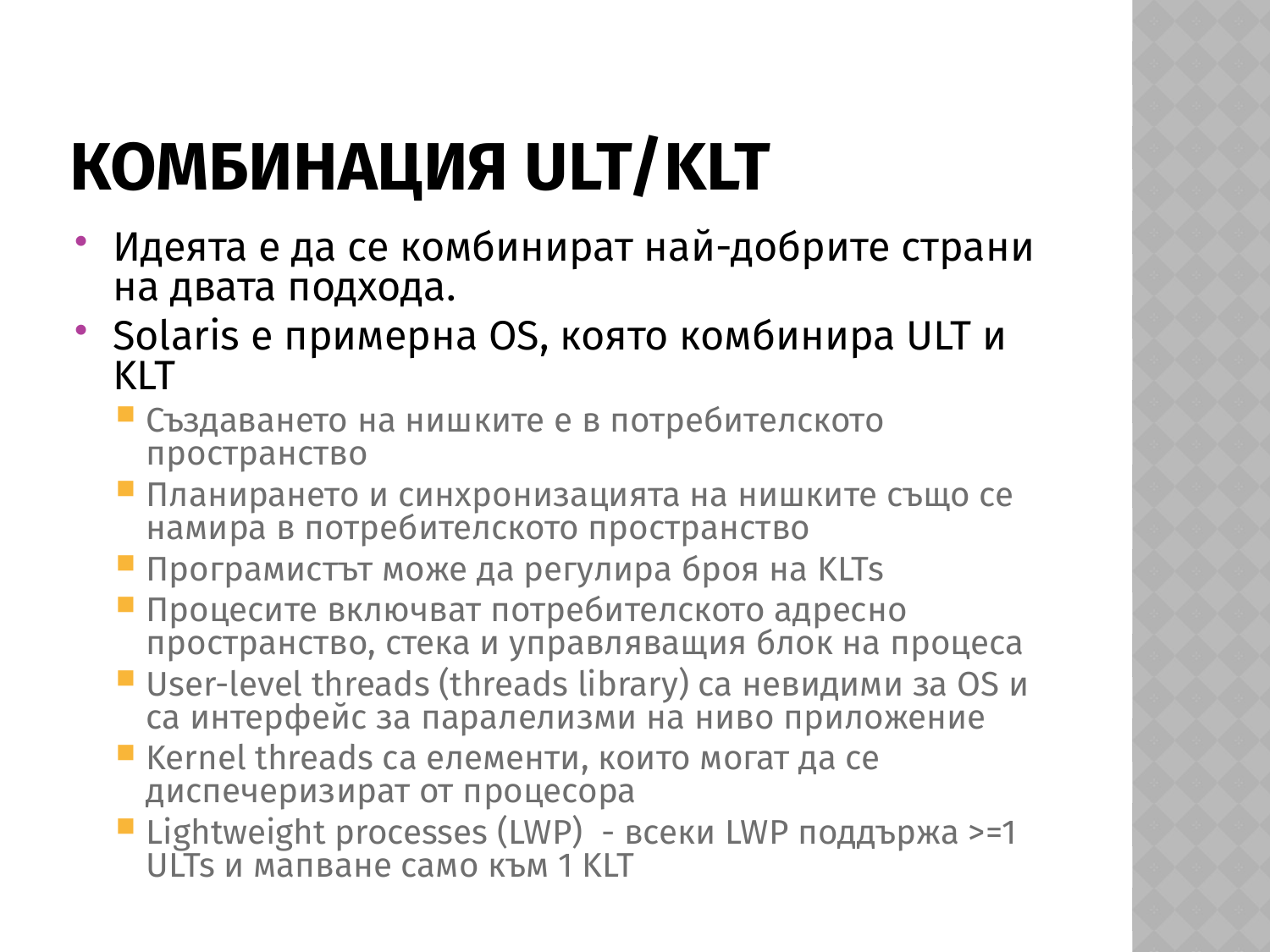

# Комбинация ULT/KLT
Идеята е да се комбинират най-добрите страни на двата подхода.
Solaris е примерна OS, която комбинира ULT и KLT
Създаването на нишките е в потребителското пространство
Планирането и синхронизацията на нишките също се намира в потребителското пространство
Програмистът може да регулира броя на KLTs
Процесите включват потребителското адресно пространство, стека и управляващия блок на процеса
User-level threads (threads library) са невидими за OS и са интерфейс за паралелизми на ниво приложение
Kernel threads са елементи, които могат да се диспечеризират от процесора
Lightweight processes (LWP)  - всеки LWP поддържа >=1 ULTs и мапване само към 1 KLT